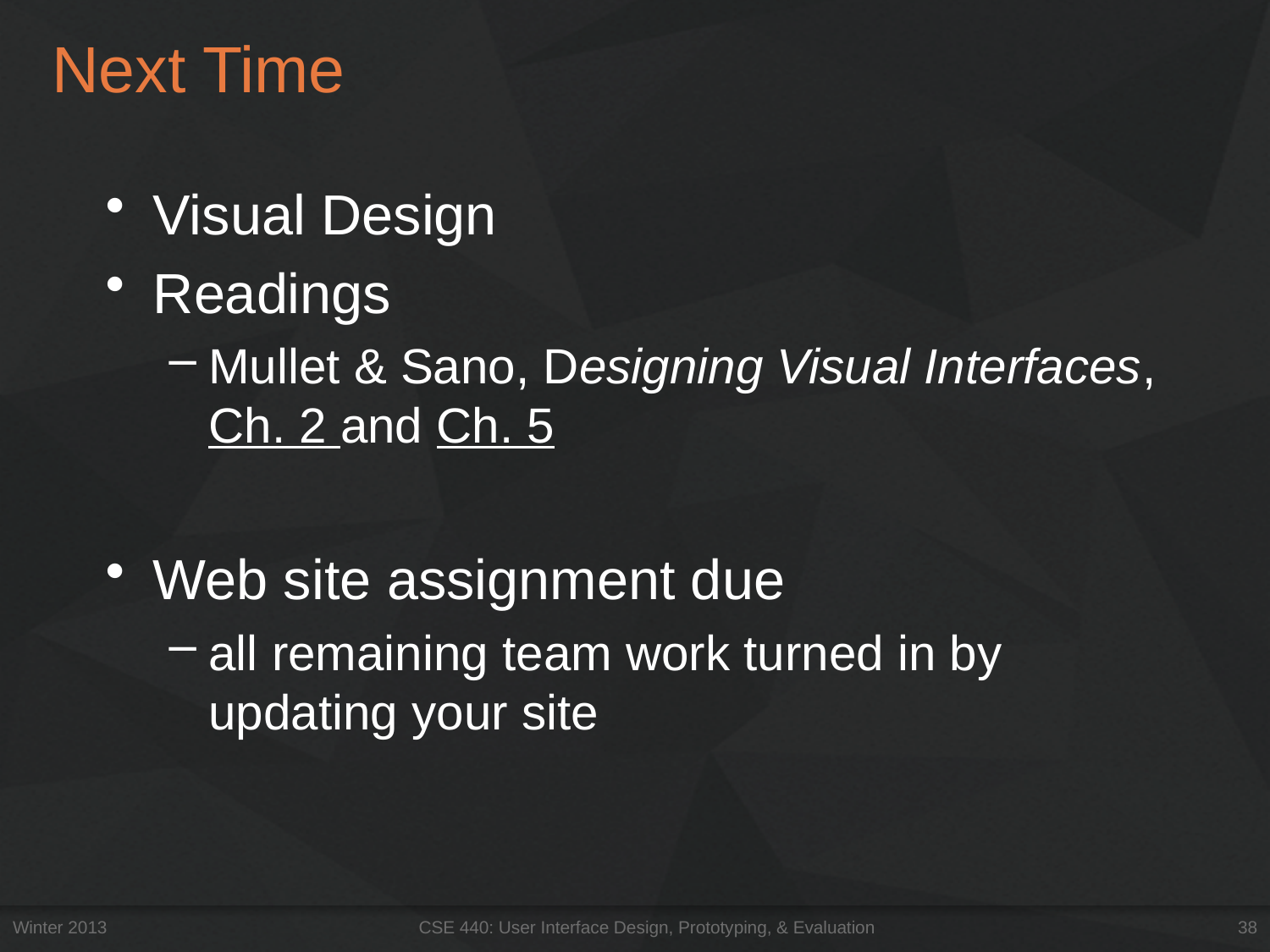

# Next Time
Visual Design
Readings
Mullet & Sano, Designing Visual Interfaces, Ch. 2 and Ch. 5

Web site assignment due
all remaining team work turned in by updating your site
Winter 2013
CSE 440: User Interface Design, Prototyping, & Evaluation
38